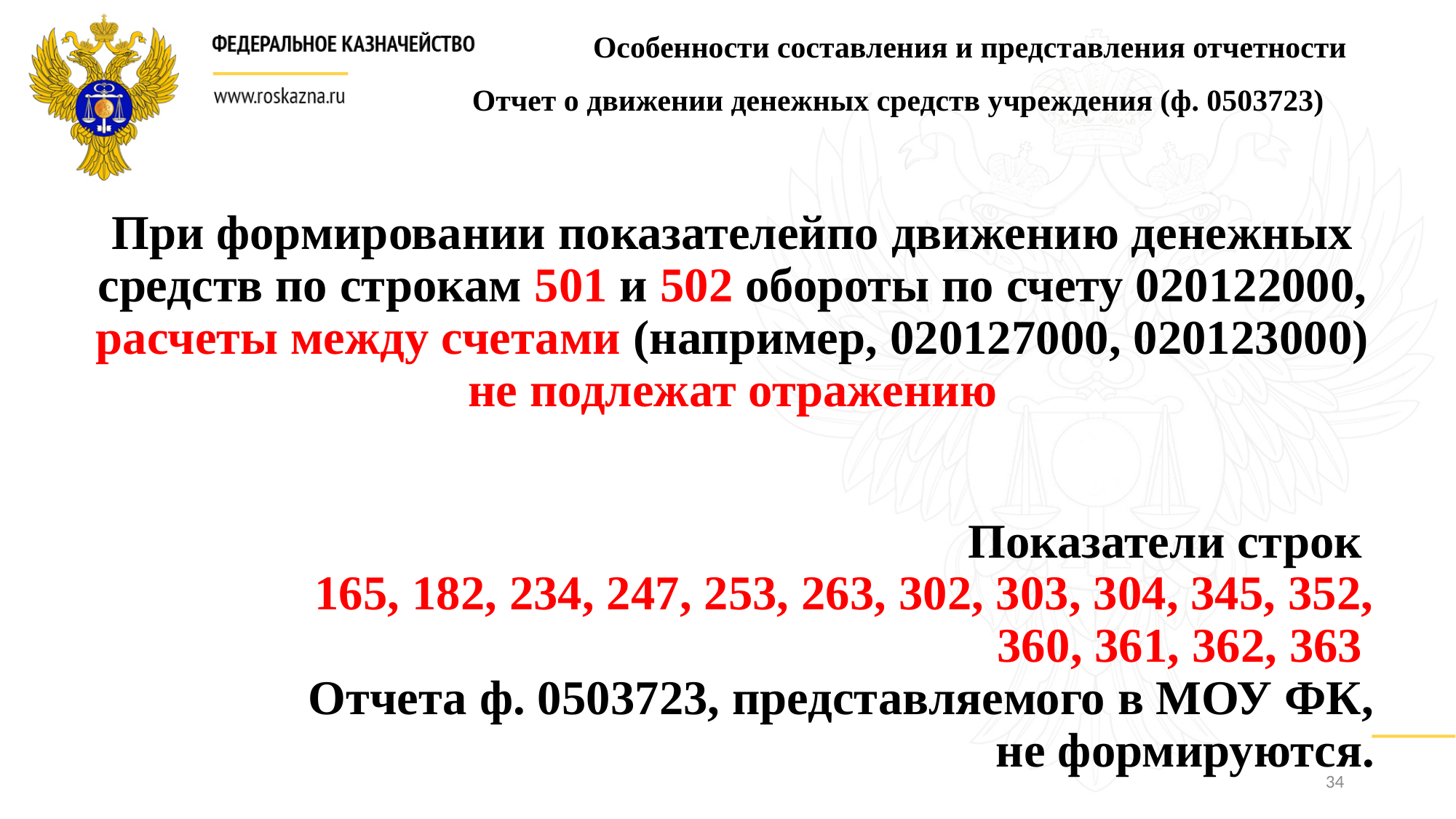

Особенности составления и представления отчетности
# Отчет о движении денежных средств учреждения (ф. 0503723)
При формировании показателейпо движению денежных средств по строкам 501 и 502 обороты по счету 020122000, расчеты между счетами (например, 020127000, 020123000) не подлежат отражению
Показатели строк
165, 182, 234, 247, 253, 263, 302, 303, 304, 345, 352, 360, 361, 362, 363
Отчета ф. 0503723, представляемого в МОУ ФК, не формируются.
34